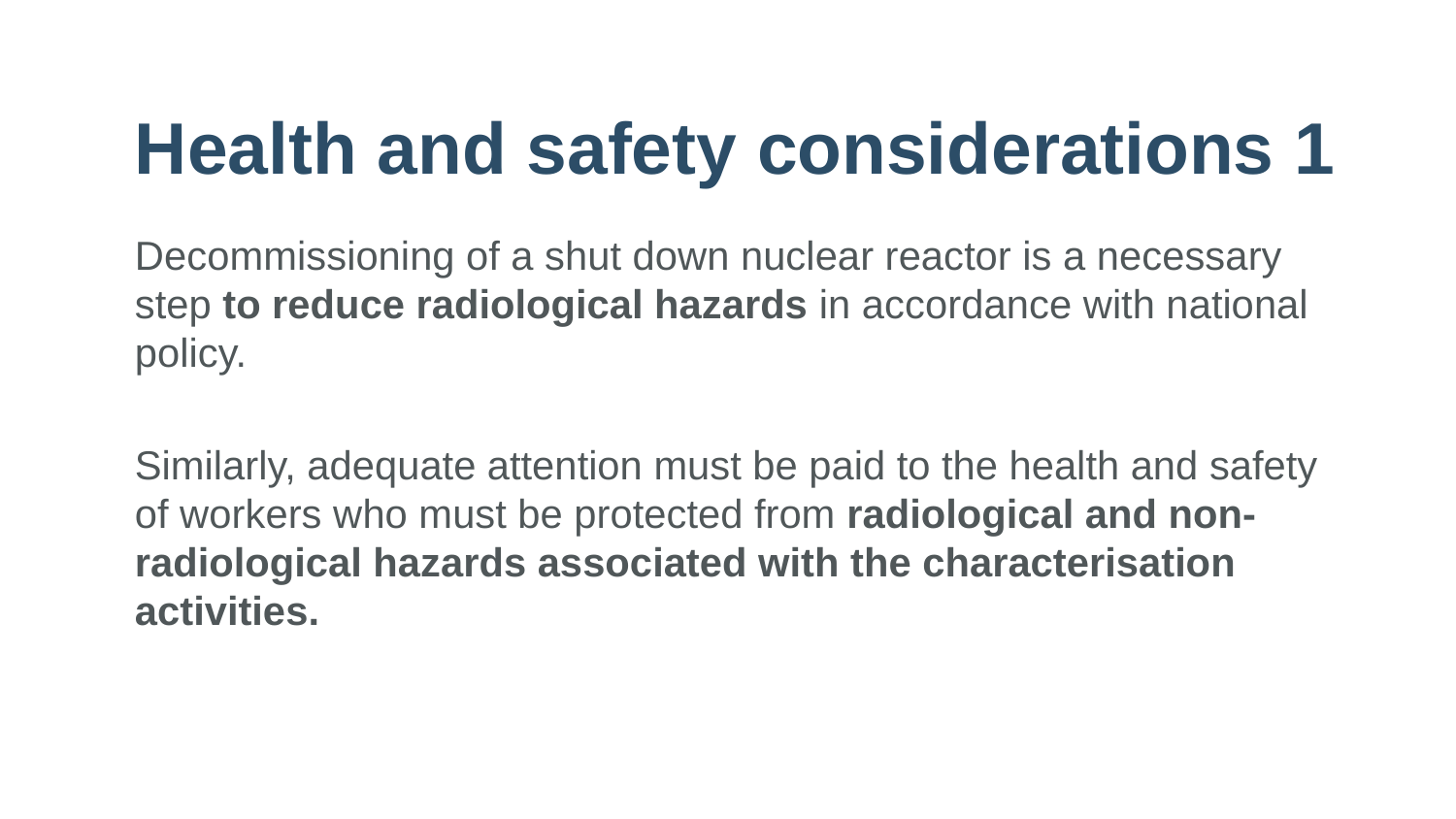

# Health and safety considerations 1
Decommissioning of a shut down nuclear reactor is a necessary step to reduce radiological hazards in accordance with national policy.

Similarly, adequate attention must be paid to the health and safety of workers who must be protected from radiological and non-radiological hazards associated with the characterisation activities.